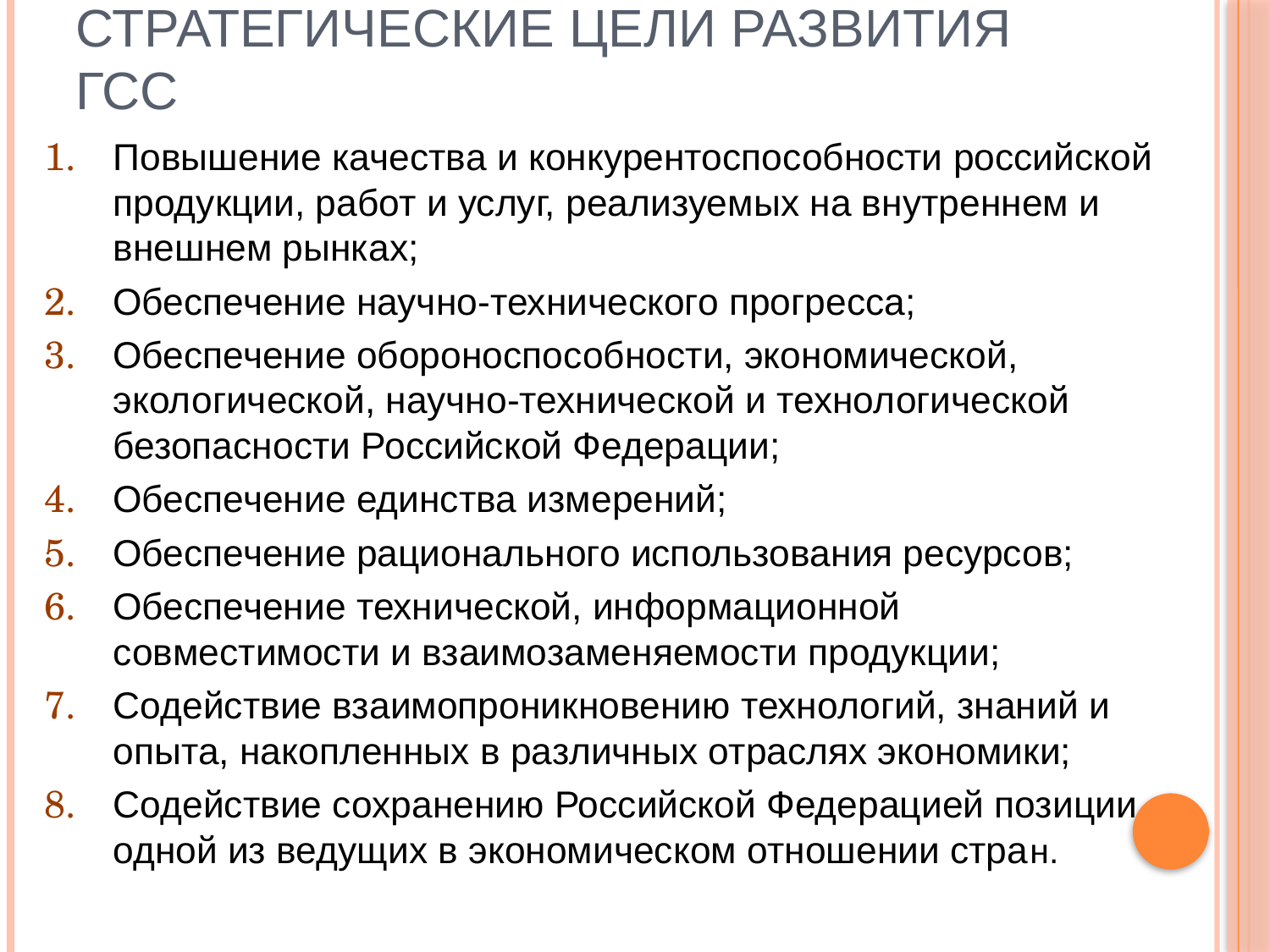

# Стратегические цели развития ГСС
Повышение качества и конкурентоспособности российской продукции, работ и услуг, реализуемых на внутреннем и внешнем рынках;
Обеспечение научно-технического прогресса;
Обеспечение обороноспособности, экономической, экологической, научно-технической и технологической безопасности Российской Федерации;
Обеспечение единства измерений;
Обеспечение рационального использования ресурсов;
Обеспечение технической, информационной совместимости и взаимозаменяемости продукции;
Содействие взаимопроникновению технологий, знаний и опыта, накопленных в различных отраслях экономики;
Содействие сохранению Российской Федерацией позиции одной из ведущих в экономическом отношении стран.